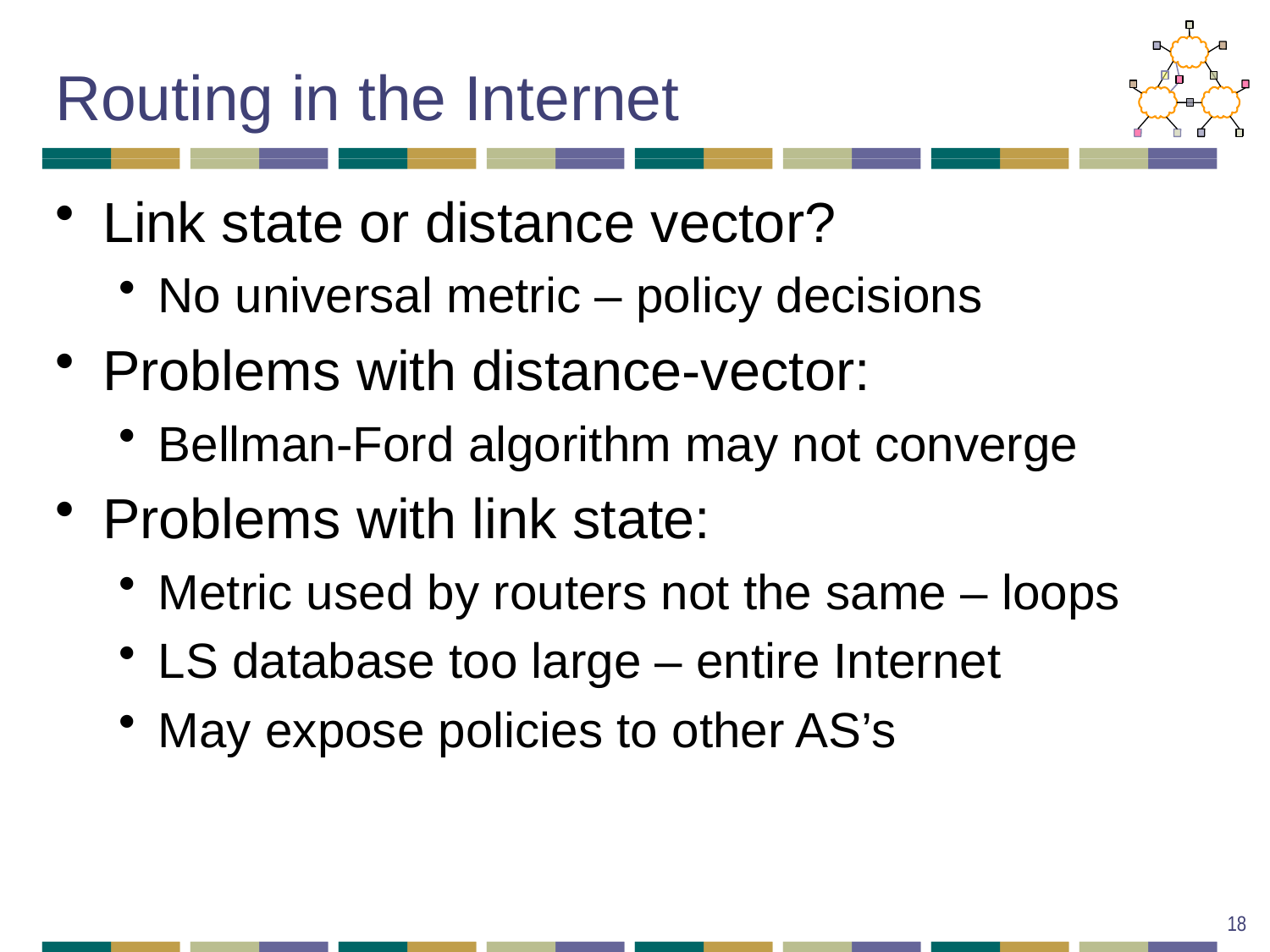

# Routing in the Internet
Link state or distance vector?
No universal metric – policy decisions
Problems with distance-vector:
Bellman-Ford algorithm may not converge
Problems with link state:
Metric used by routers not the same – loops
LS database too large – entire Internet
May expose policies to other AS’s
18